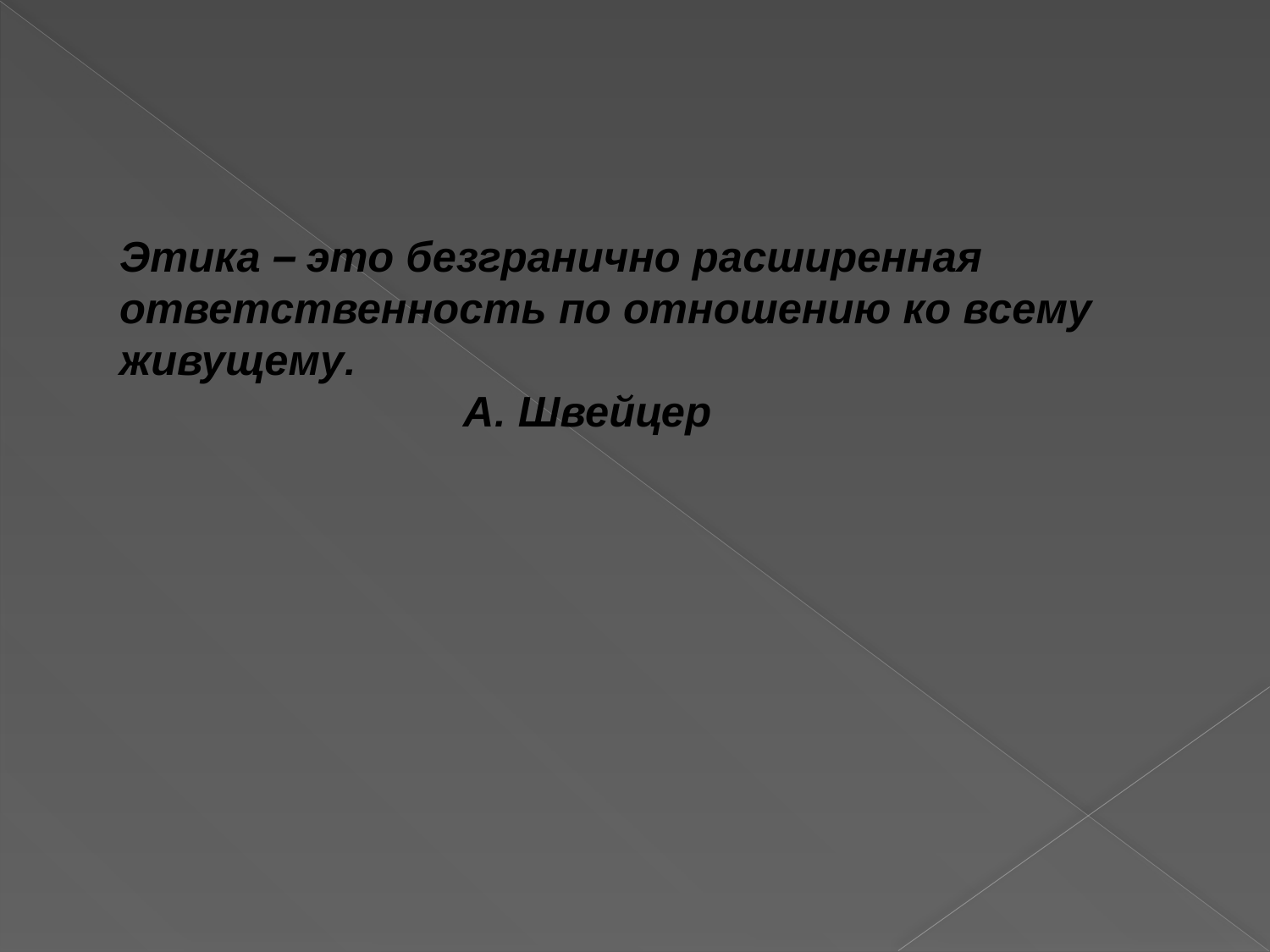

# Этика – это безгранично расширенная ответственность по отношению ко всему живущему. А. Швейцер